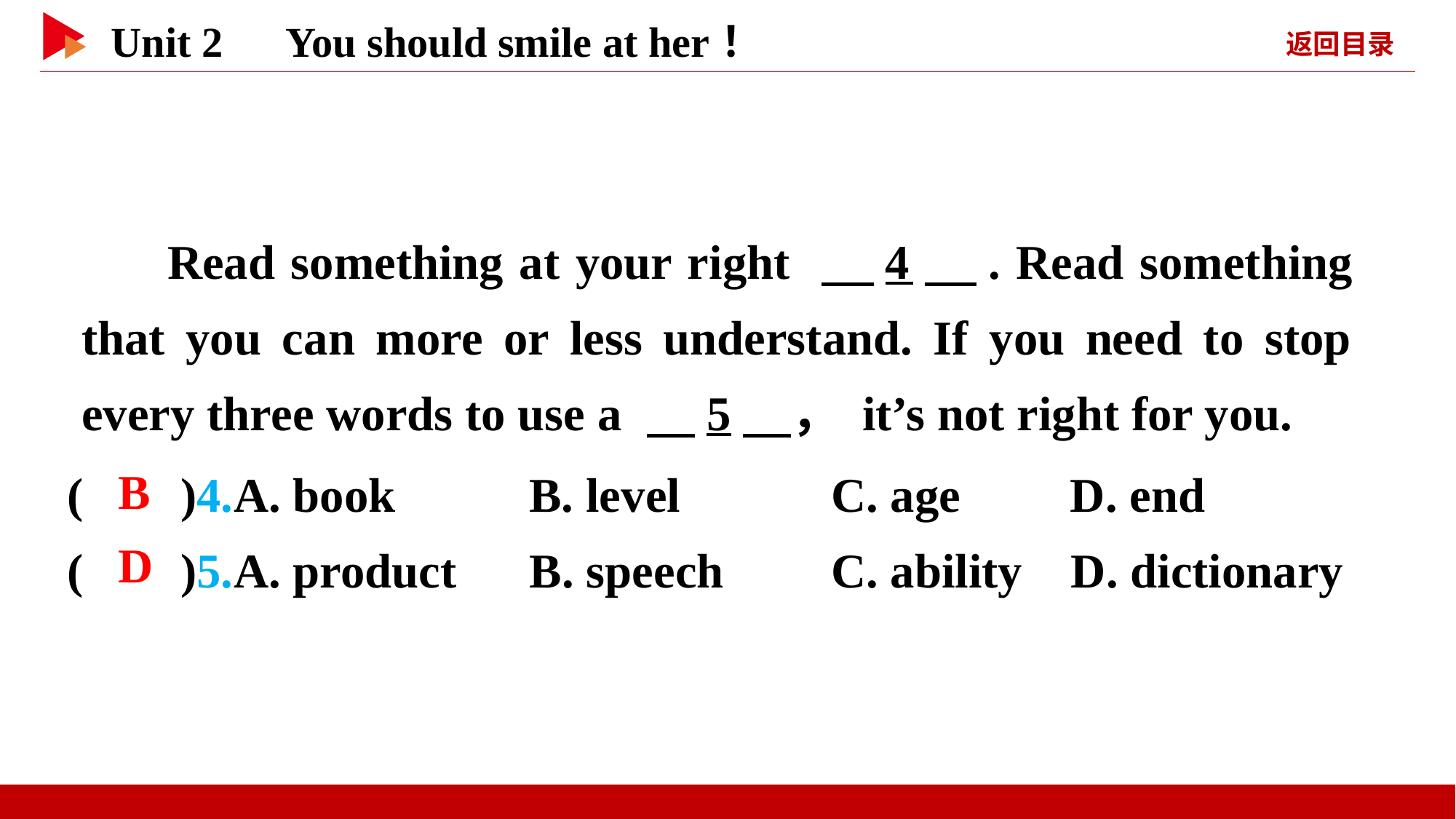

Read something at your right 　4　. Read something that you can more or less understand. If you need to stop every three words to use a 　5　， it’s not right for you.
(        )4.A. book           B. level		C. age         D. end
(        )5.A. product      B. speech	C. ability    D. dictionary
   B
   D